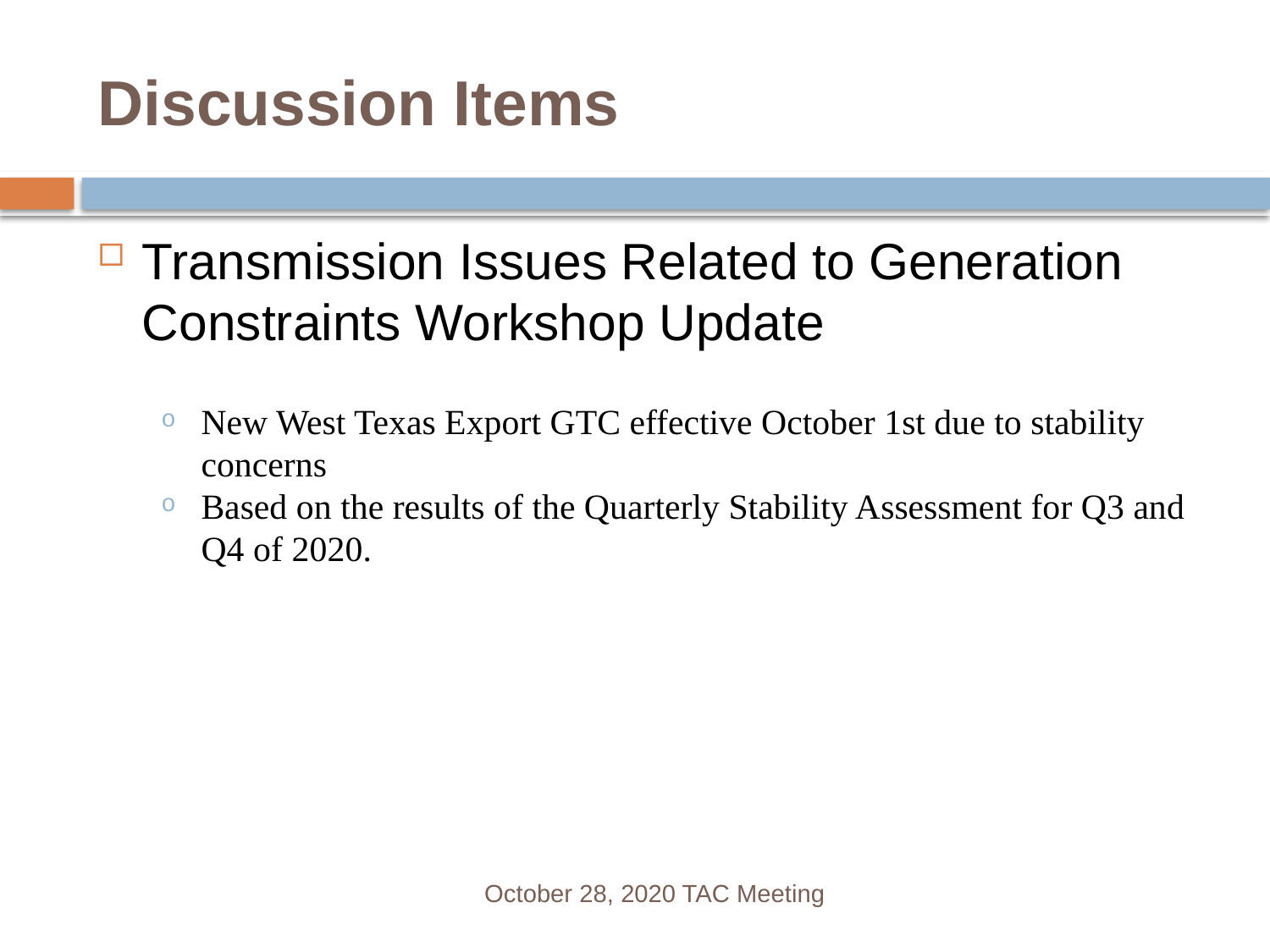

# Discussion Items
Transmission Issues Related to Generation Constraints Workshop Update

New West Texas Export GTC effective October 1st due to stability concerns
Based on the results of the Quarterly Stability Assessment for Q3 and Q4 of 2020.

October 28, 2020 TAC Meeting